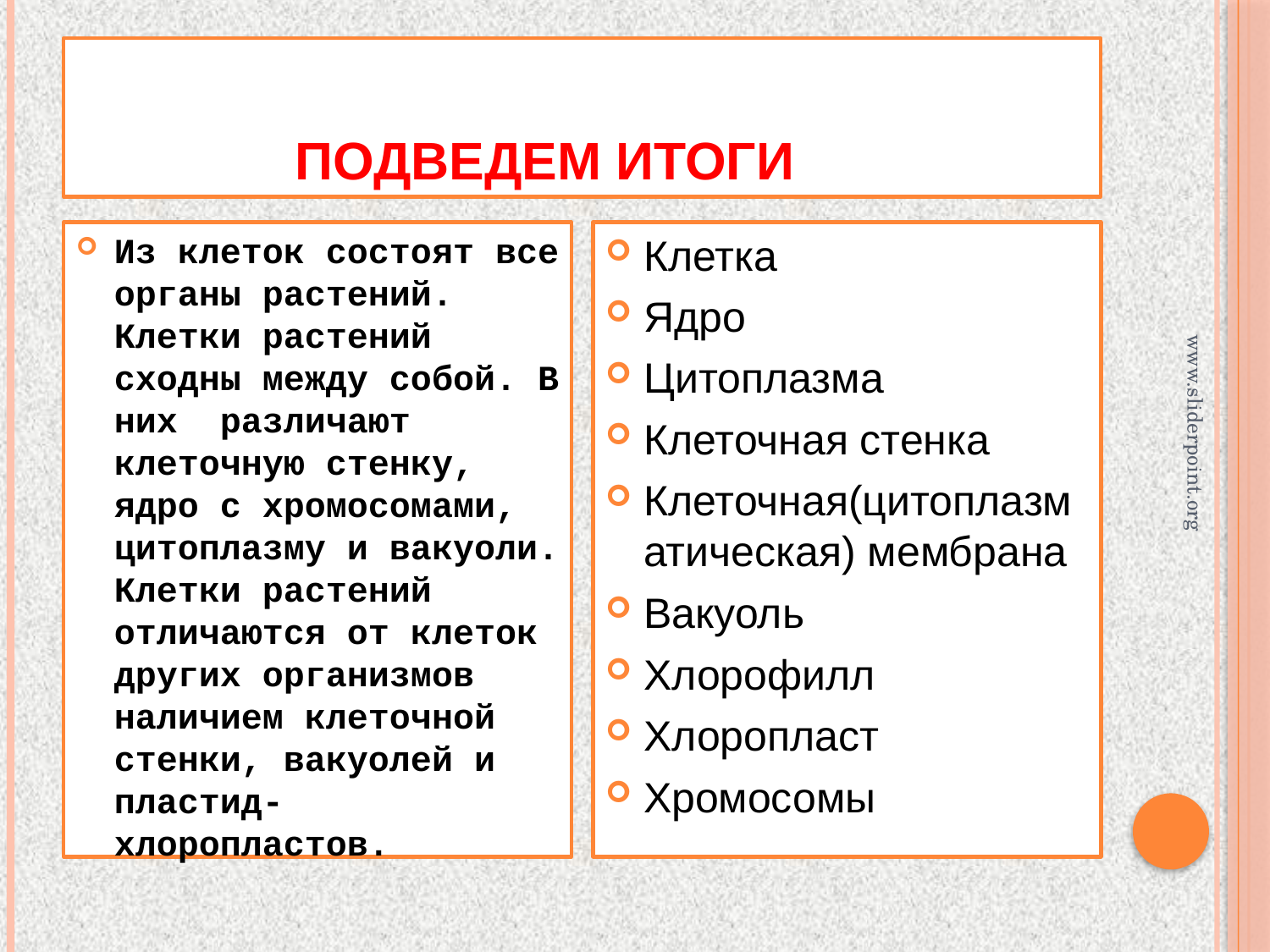

# Подведем итоги
Из клеток состоят все органы растений. Клетки растений сходны между собой. В них  различают клеточную стенку, ядро с хромосомами, цитоплазму и вакуоли. Клетки растений отличаются от клеток других организмов наличием клеточной стенки, вакуолей и пластид- хлоропластов.
Клетка
Ядро
Цитоплазма
Клеточная стенка
Клеточная(цитоплазматическая) мембрана
Вакуоль
Хлорофилл
Хлоропласт
Хромосомы
www.sliderpoint.org